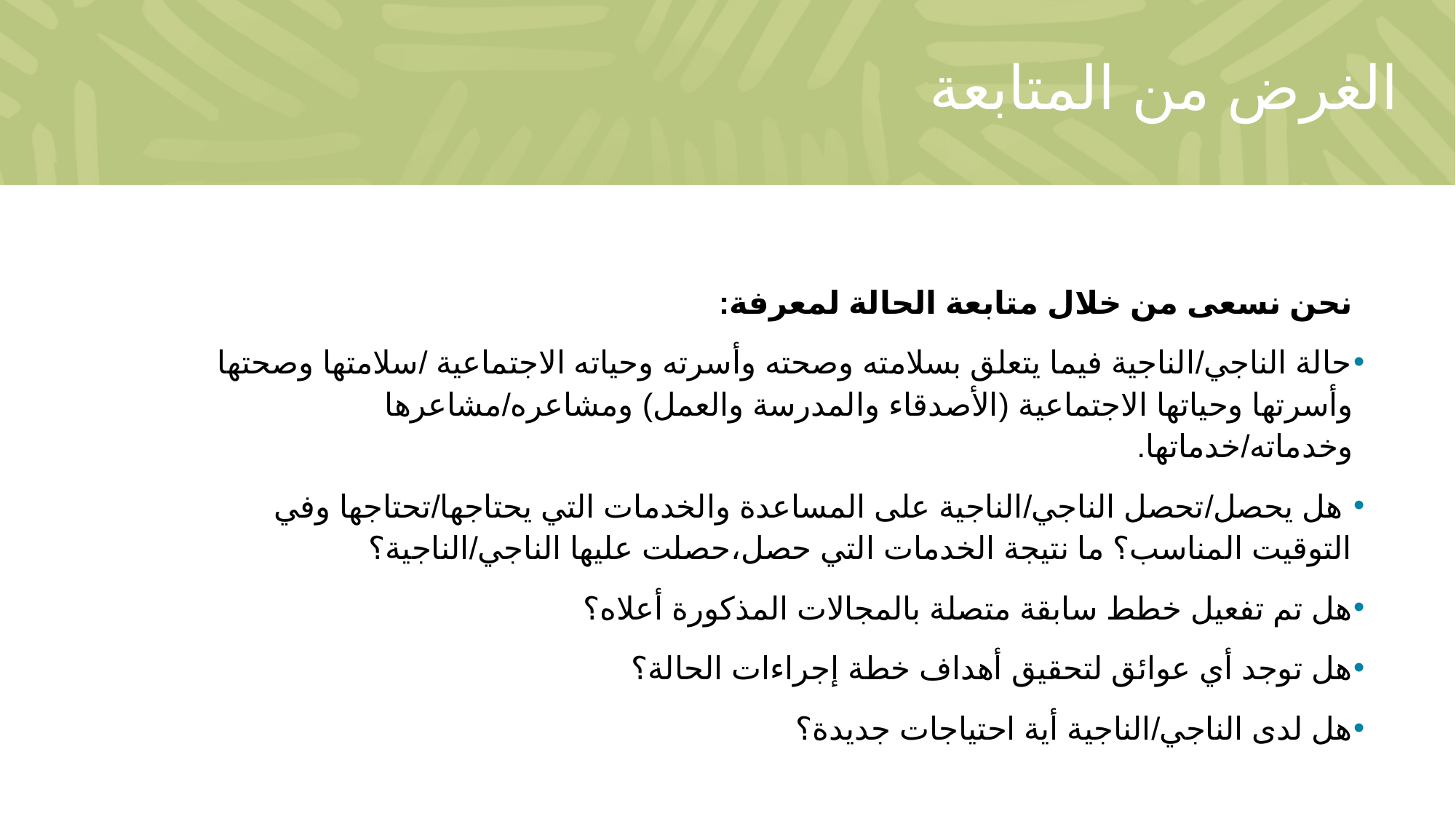

# الغرض من المتابعة
نحن نسعى من خلال متابعة الحالة لمعرفة:
حالة الناجي/الناجية فيما يتعلق بسلامته وصحته وأسرته وحياته الاجتماعية /سلامتها وصحتها وأسرتها وحياتها الاجتماعية (الأصدقاء والمدرسة والعمل) ومشاعره/مشاعرها وخدماته/خدماتها.
 هل يحصل/تحصل الناجي/الناجية على المساعدة والخدمات التي يحتاجها/تحتاجها وفي التوقيت المناسب؟ ما نتيجة الخدمات التي حصل،حصلت عليها الناجي/الناجية؟
هل تم تفعيل خطط سابقة متصلة بالمجالات المذكورة أعلاه؟
هل توجد أي عوائق لتحقيق أهداف خطة إجراءات الحالة؟
هل لدى الناجي/الناجية أية احتياجات جديدة؟